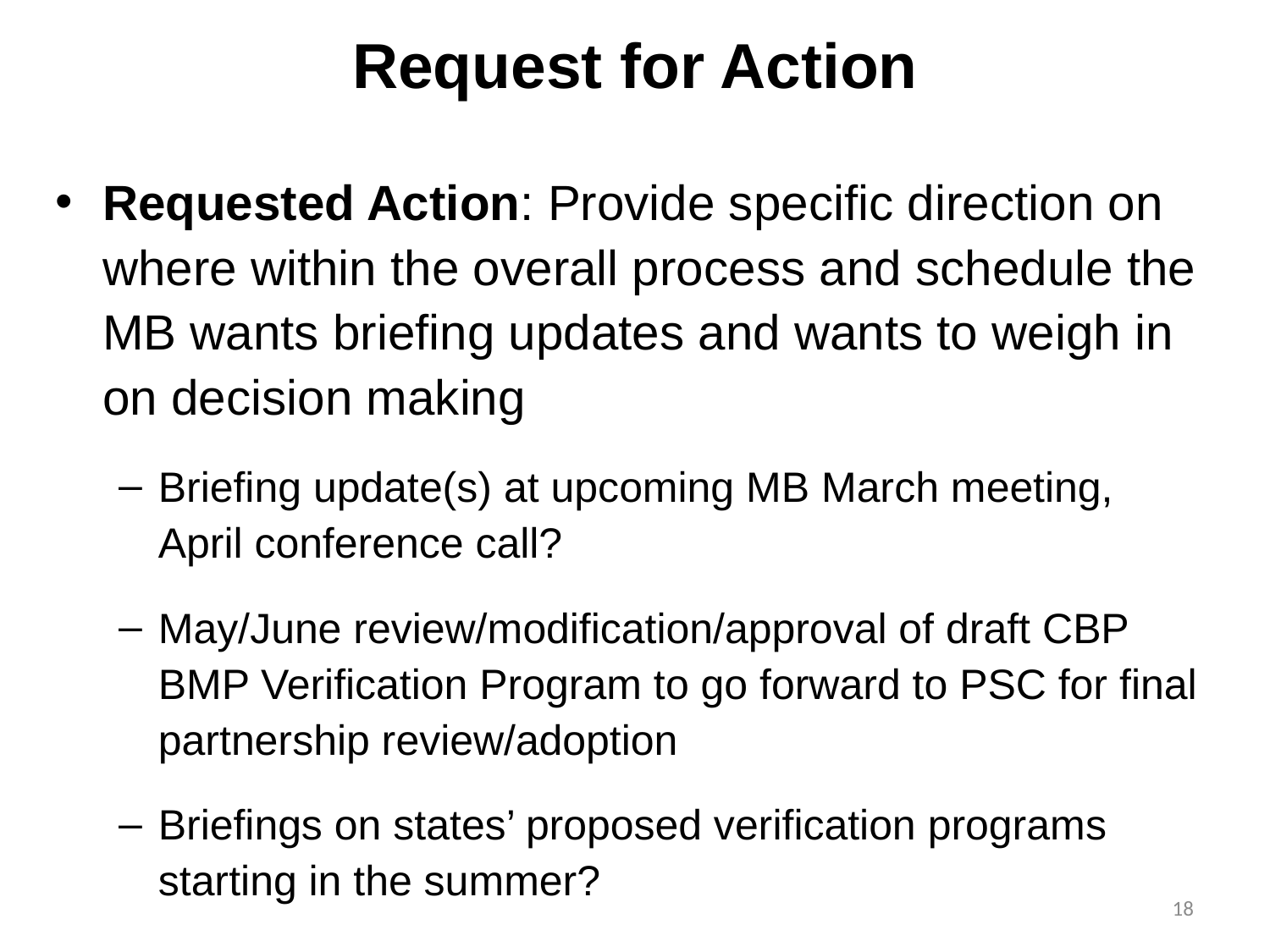

# Request for Action
Requested Action: Provide specific direction on where within the overall process and schedule the MB wants briefing updates and wants to weigh in on decision making
Briefing update(s) at upcoming MB March meeting, April conference call?
May/June review/modification/approval of draft CBP BMP Verification Program to go forward to PSC for final partnership review/adoption
Briefings on states’ proposed verification programs starting in the summer?
18